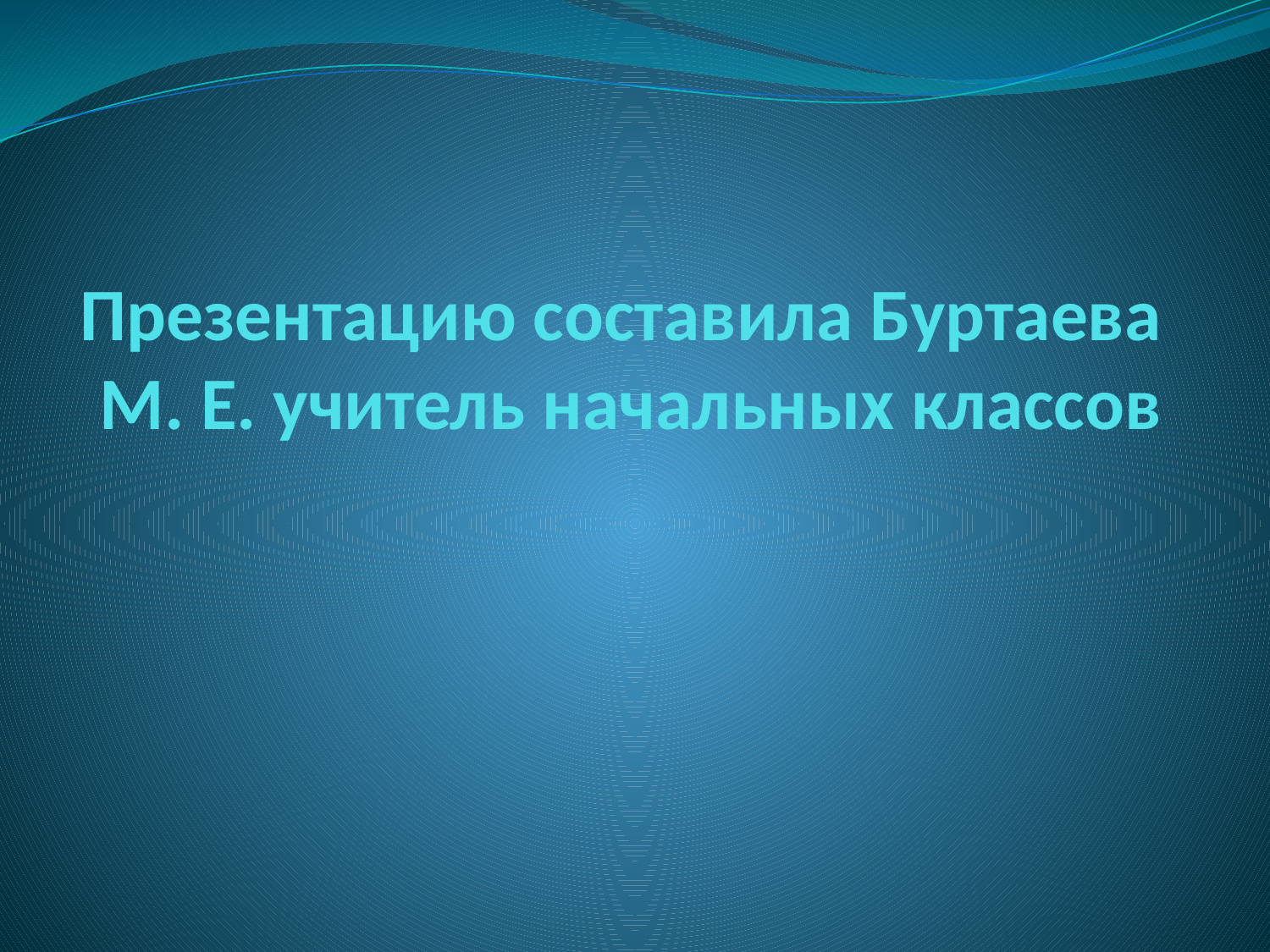

# Презентацию составила Буртаева М. Е. учитель начальных классов